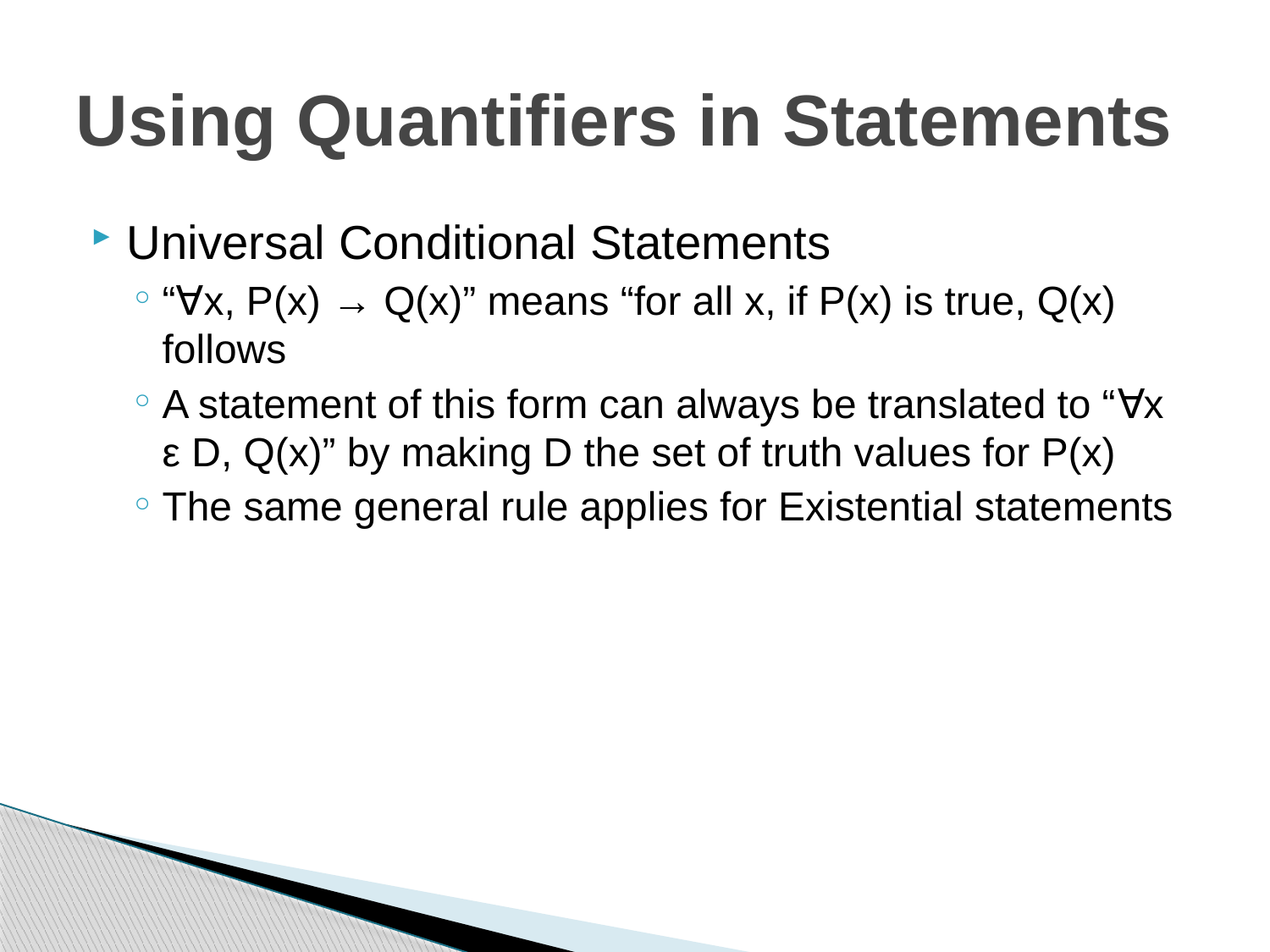

# Using Quantifiers in Statements
Universal Conditional Statements
“∀x, P(x) → Q(x)” means “for all x, if P(x) is true, Q(x) follows
A statement of this form can always be translated to “∀x ε D, Q(x)” by making D the set of truth values for P(x)
The same general rule applies for Existential statements